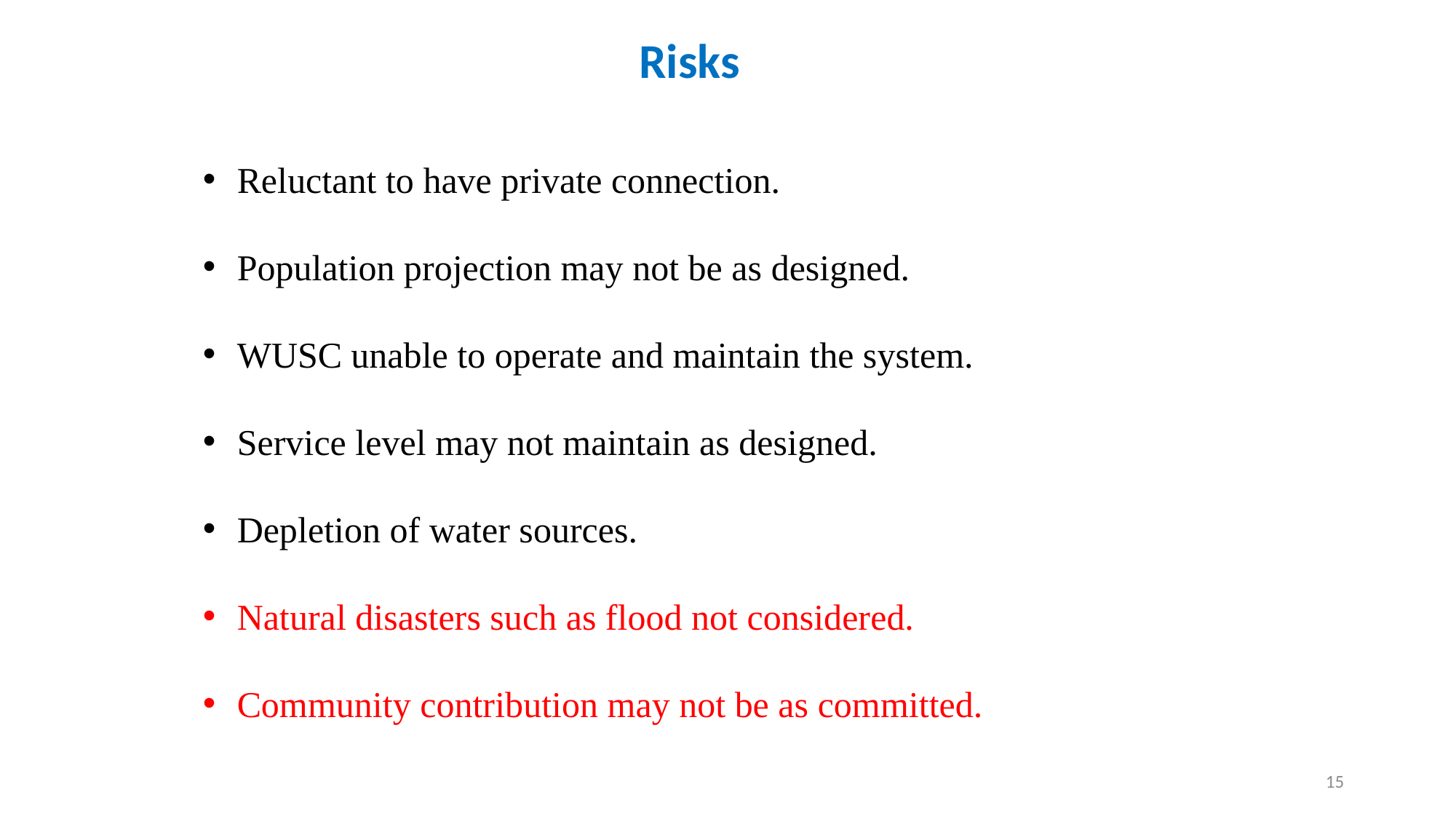

Risks
Reluctant to have private connection.

Population projection may not be as designed.

WUSC unable to operate and maintain the system.

Service level may not maintain as designed.

Depletion of water sources.

Natural disasters such as flood not considered.

Community contribution may not be as committed.
15